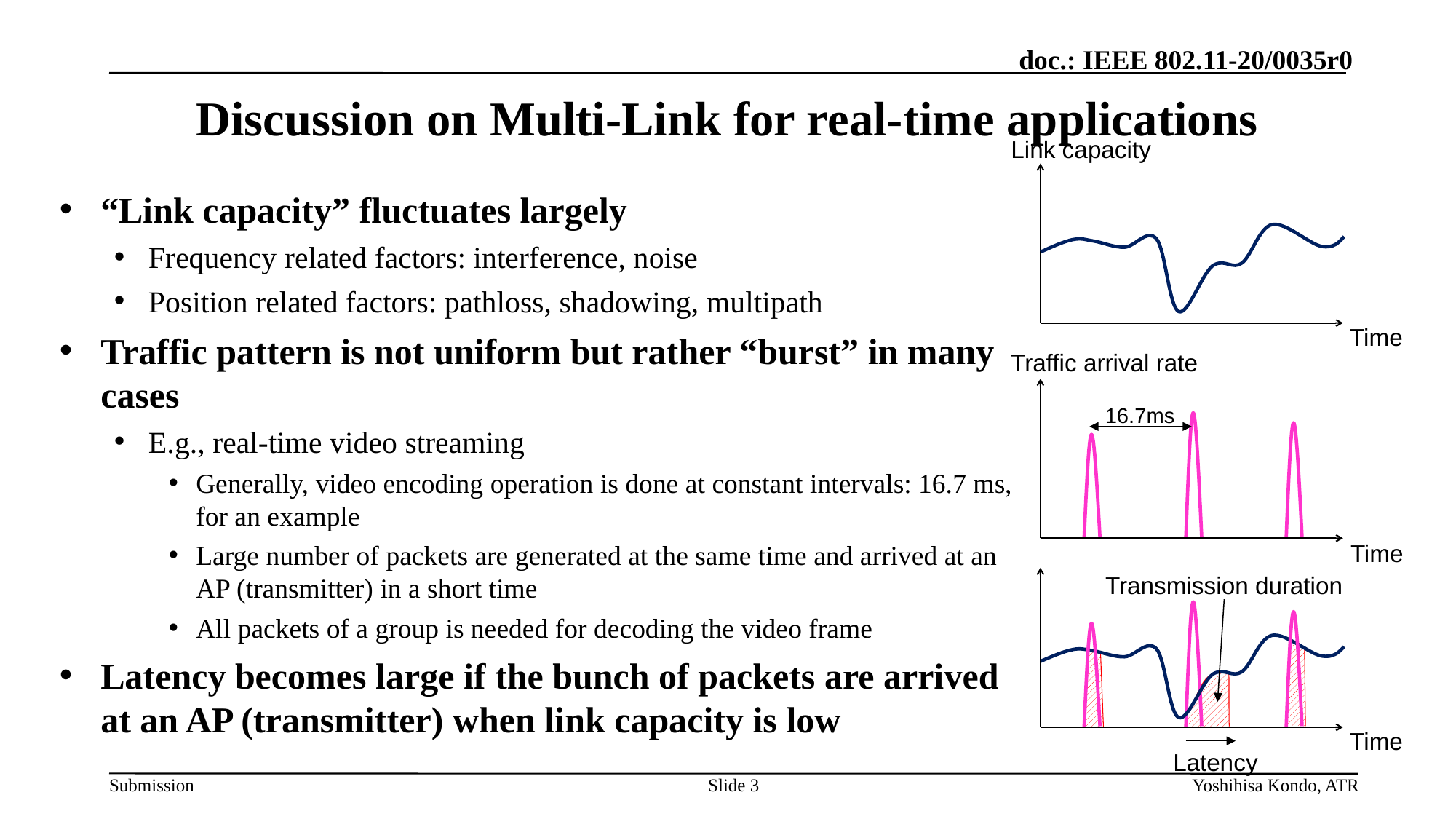

# Discussion on Multi-Link for real-time applications
Link capacity
“Link capacity” fluctuates largely
Frequency related factors: interference, noise
Position related factors: pathloss, shadowing, multipath
Traffic pattern is not uniform but rather “burst” in many cases
E.g., real-time video streaming
Generally, video encoding operation is done at constant intervals: 16.7 ms, for an example
Large number of packets are generated at the same time and arrived at an AP (transmitter) in a short time
All packets of a group is needed for decoding the video frame
Latency becomes large if the bunch of packets are arrived at an AP (transmitter) when link capacity is low

Time
Traffic arrival rate
16.7ms

Time
Transmission duration

Time
Latency
Slide 3
Yoshihisa Kondo, ATR